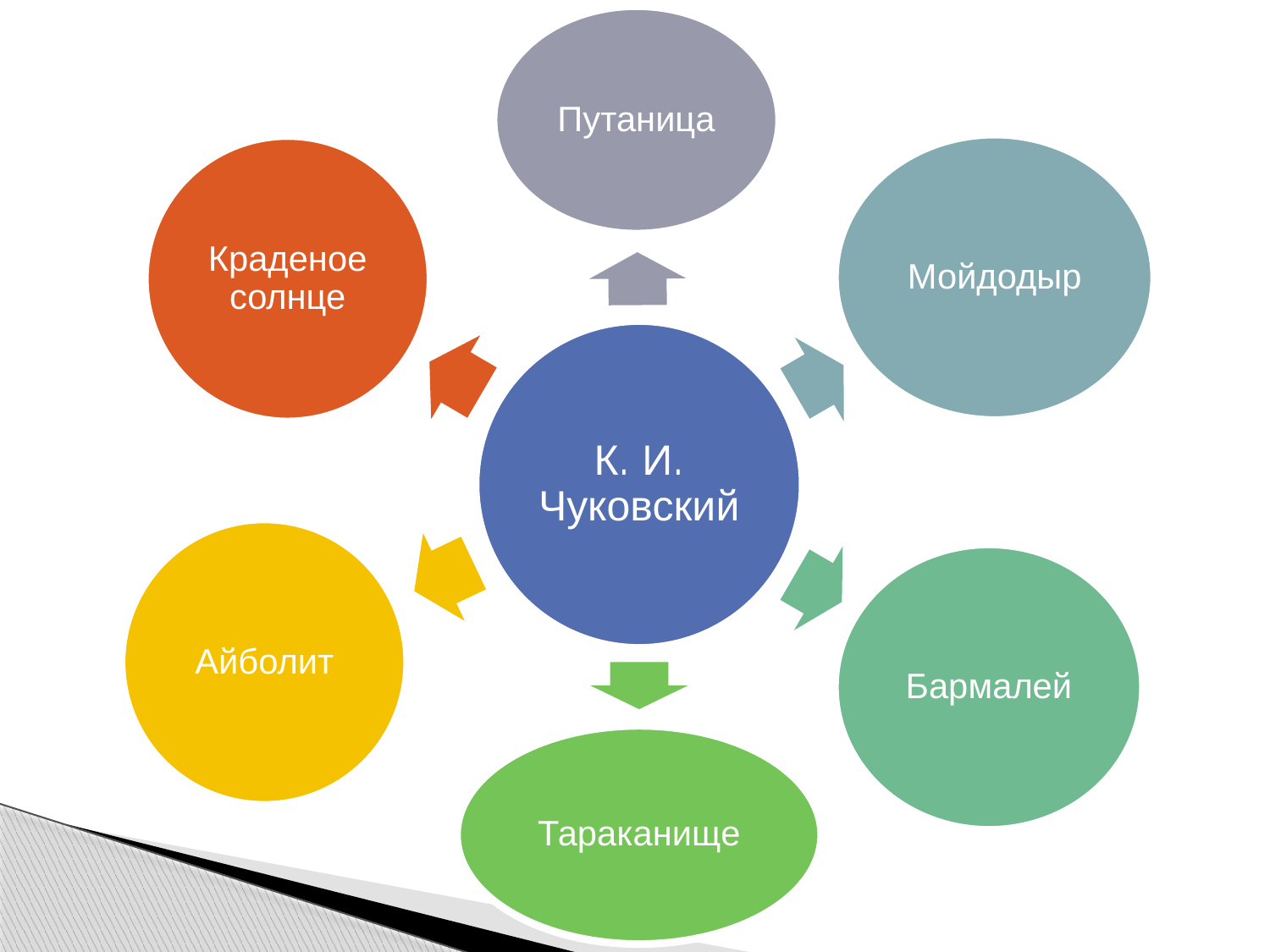

К. И. Чуковский

Путаница

Мойдодыр

Бармалей

Тараканище

Айболит

Краденое солнце